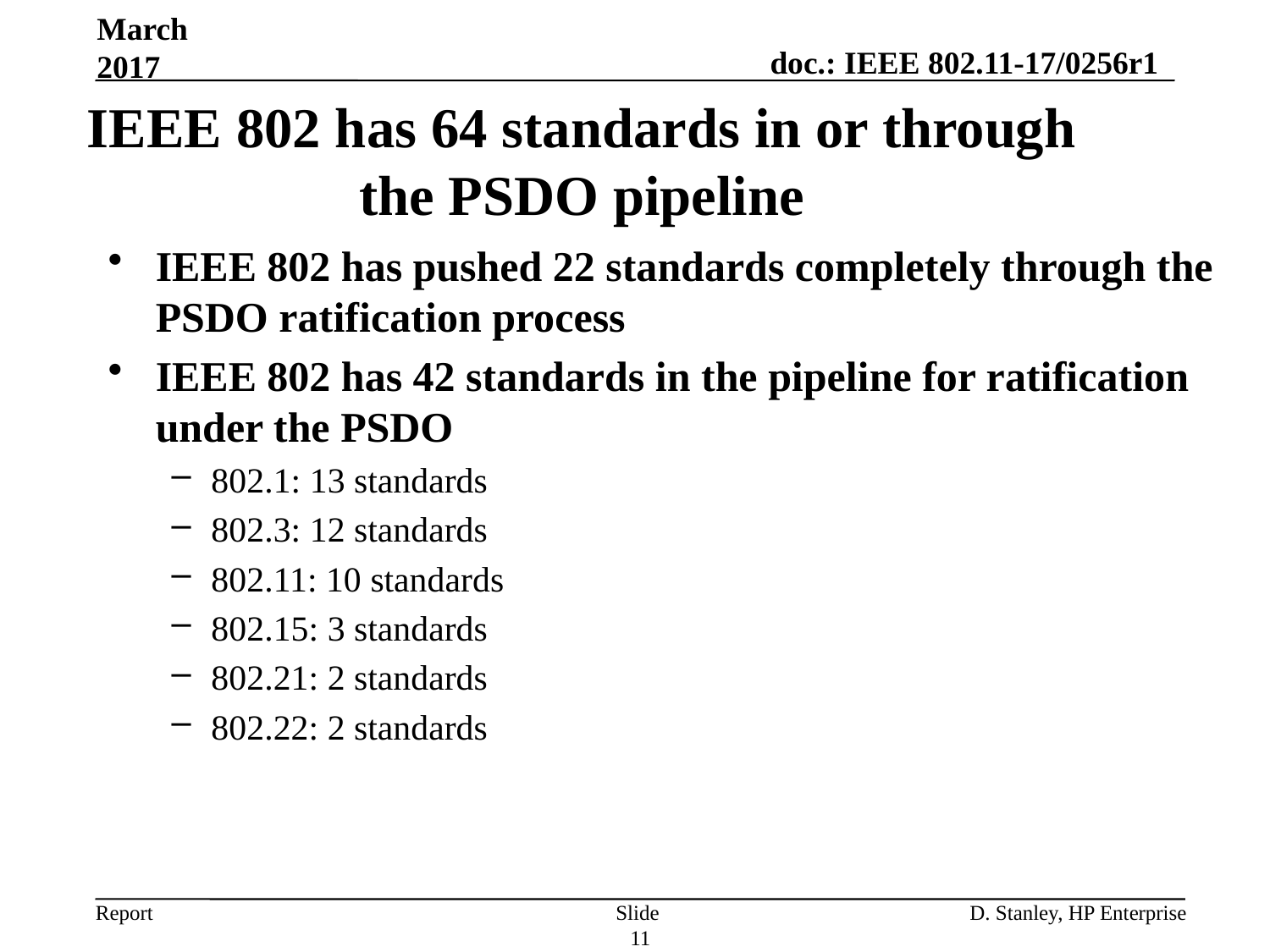

March 2017
IEEE 802 has 64 standards in or through the PSDO pipeline
IEEE 802 has pushed 22 standards completely through the PSDO ratification process
IEEE 802 has 42 standards in the pipeline for ratification under the PSDO
802.1: 13 standards
802.3: 12 standards
802.11: 10 standards
802.15: 3 standards
802.21: 2 standards
802.22: 2 standards
Slide 11
D. Stanley, HP Enterprise